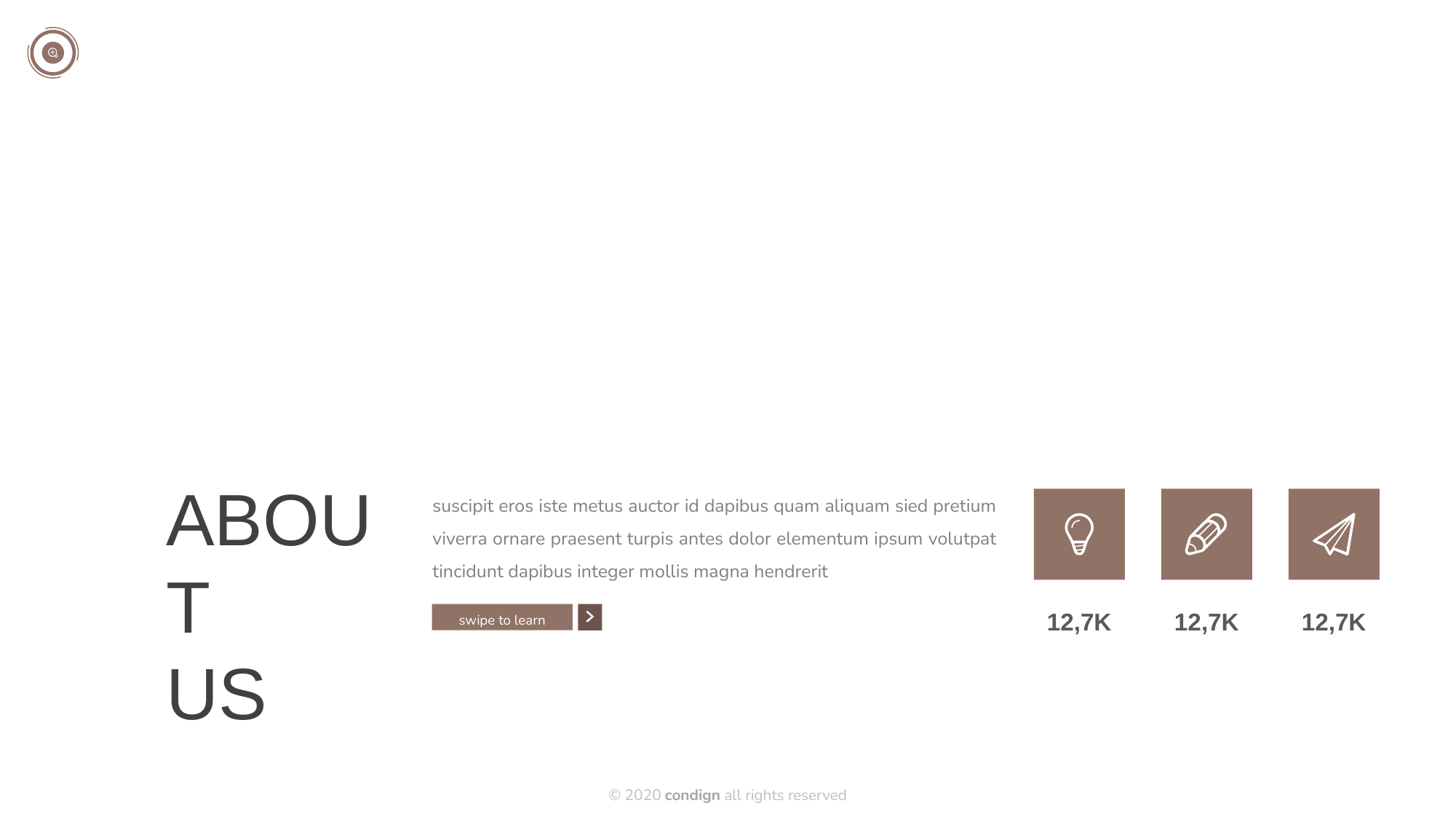

ABOUT
US
suscipit eros iste metus auctor id dapibus quam aliquam sied pretium viverra ornare praesent turpis antes dolor elementum ipsum volutpat tincidunt dapibus integer mollis magna hendrerit

12,7K
12,7K
12,7K
swipe to learn

© 2020 condign all rights reserved